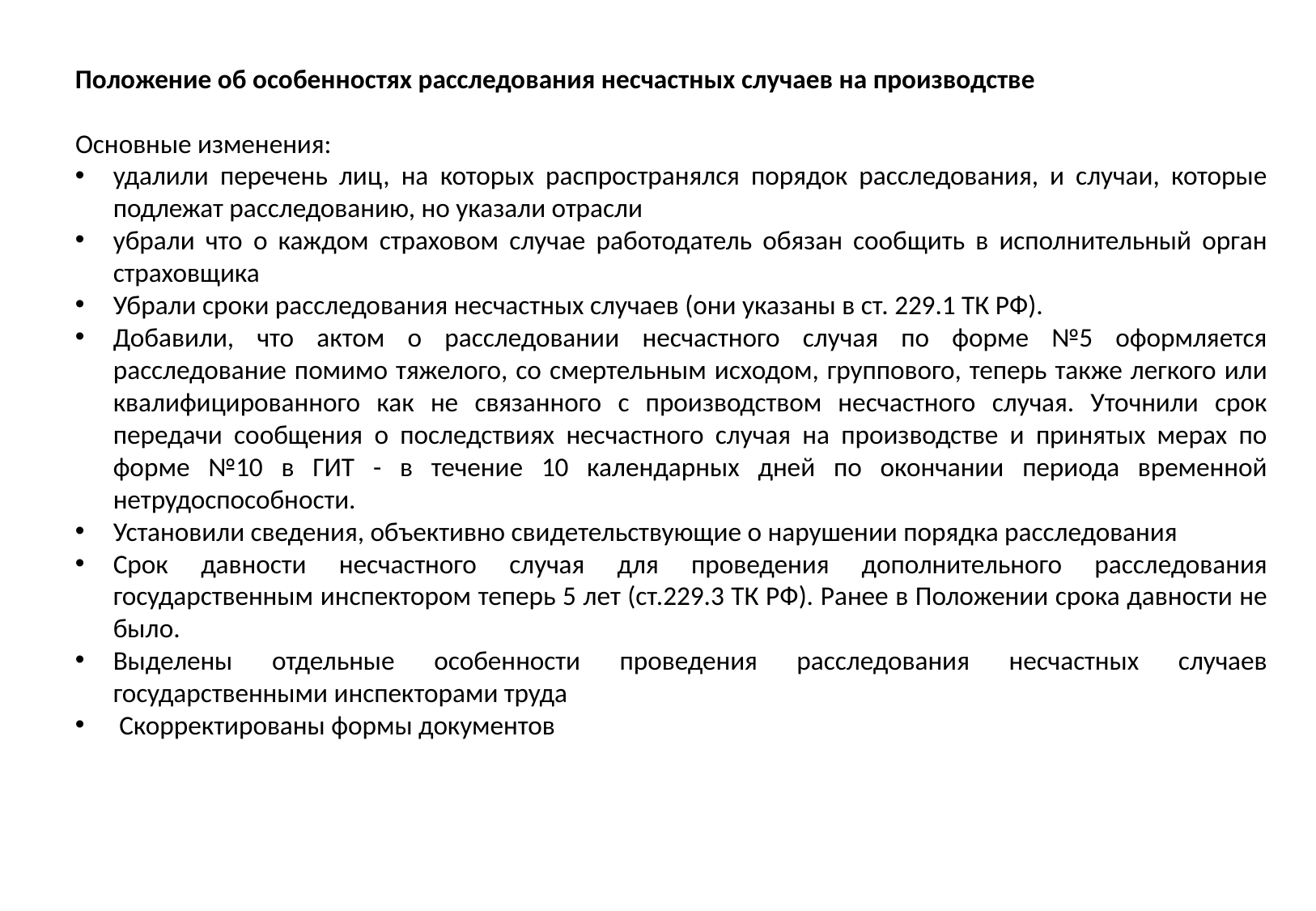

Положение об особенностях расследования несчастных случаев на производстве

Основные изменения:
удалили перечень лиц, на которых распространялся порядок расследования, и случаи, которые подлежат расследованию, но указали отрасли
убрали что о каждом страховом случае работодатель обязан сообщить в исполнительный орган страховщика
Убрали сроки расследования несчастных случаев (они указаны в ст. 229.1 ТК РФ).
Добавили, что актом о расследовании несчастного случая по форме №5 оформляется расследование помимо тяжелого, со смертельным исходом, группового, теперь также легкого или квалифицированного как не связанного с производством несчастного случая. Уточнили срок передачи сообщения о последствиях несчастного случая на производстве и принятых мерах по форме №10 в ГИТ - в течение 10 календарных дней по окончании периода временной нетрудоспособности.
Установили сведения, объективно свидетельствующие о нарушении порядка расследования
Срок давности несчастного случая для проведения дополнительного расследования государственным инспектором теперь 5 лет (ст.229.3 ТК РФ). Ранее в Положении срока давности не было.
Выделены отдельные особенности проведения расследования несчастных случаев государственными инспекторами труда
 Скорректированы формы документов